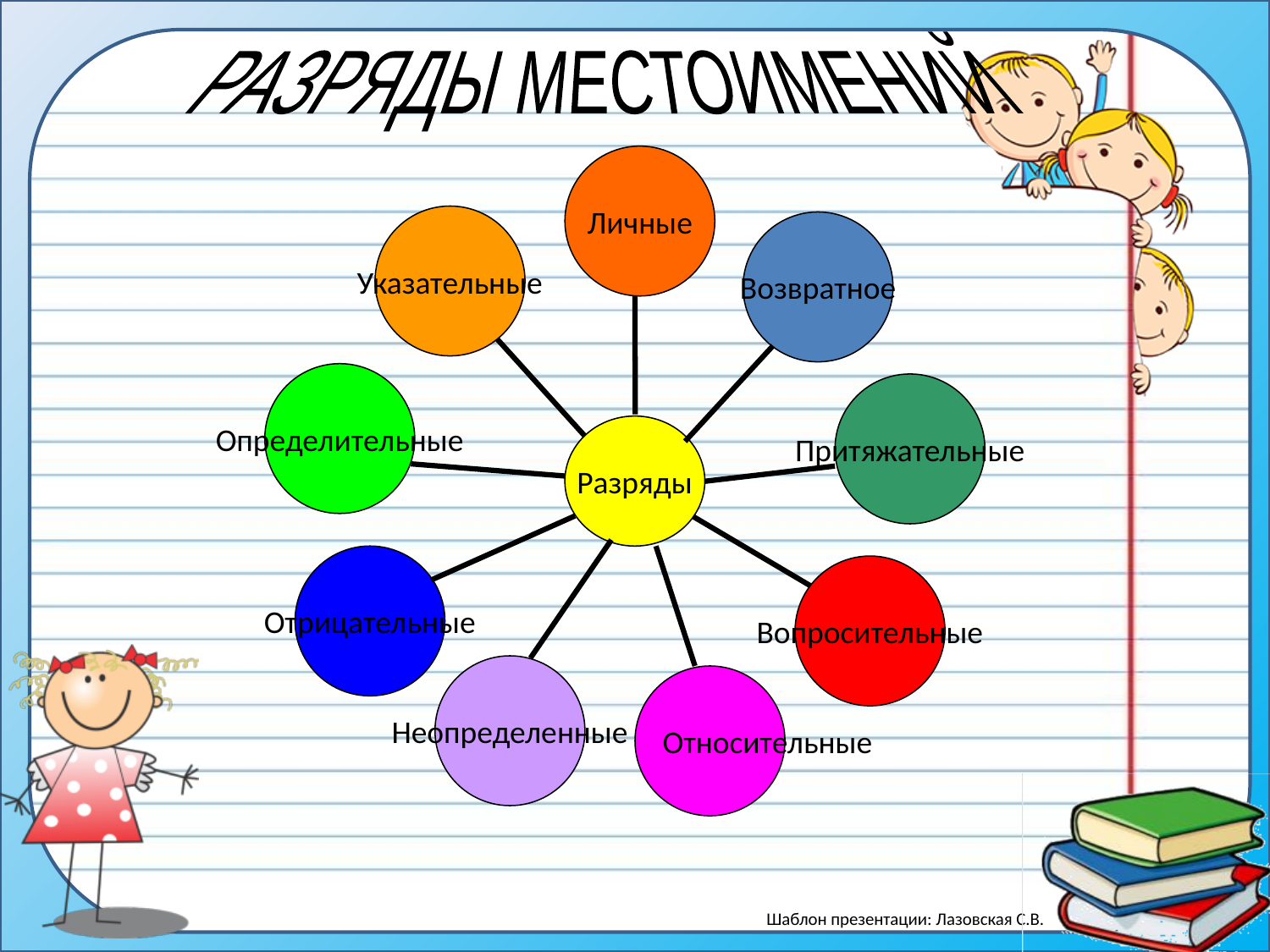

РАЗРЯДЫ МЕСТОИМЕНИЙ
Личные
Указательные
Возвратное

Определительные
Притяжательные
Разряды

Отрицательные

Вопросительные
Неопределенные
                Относительные